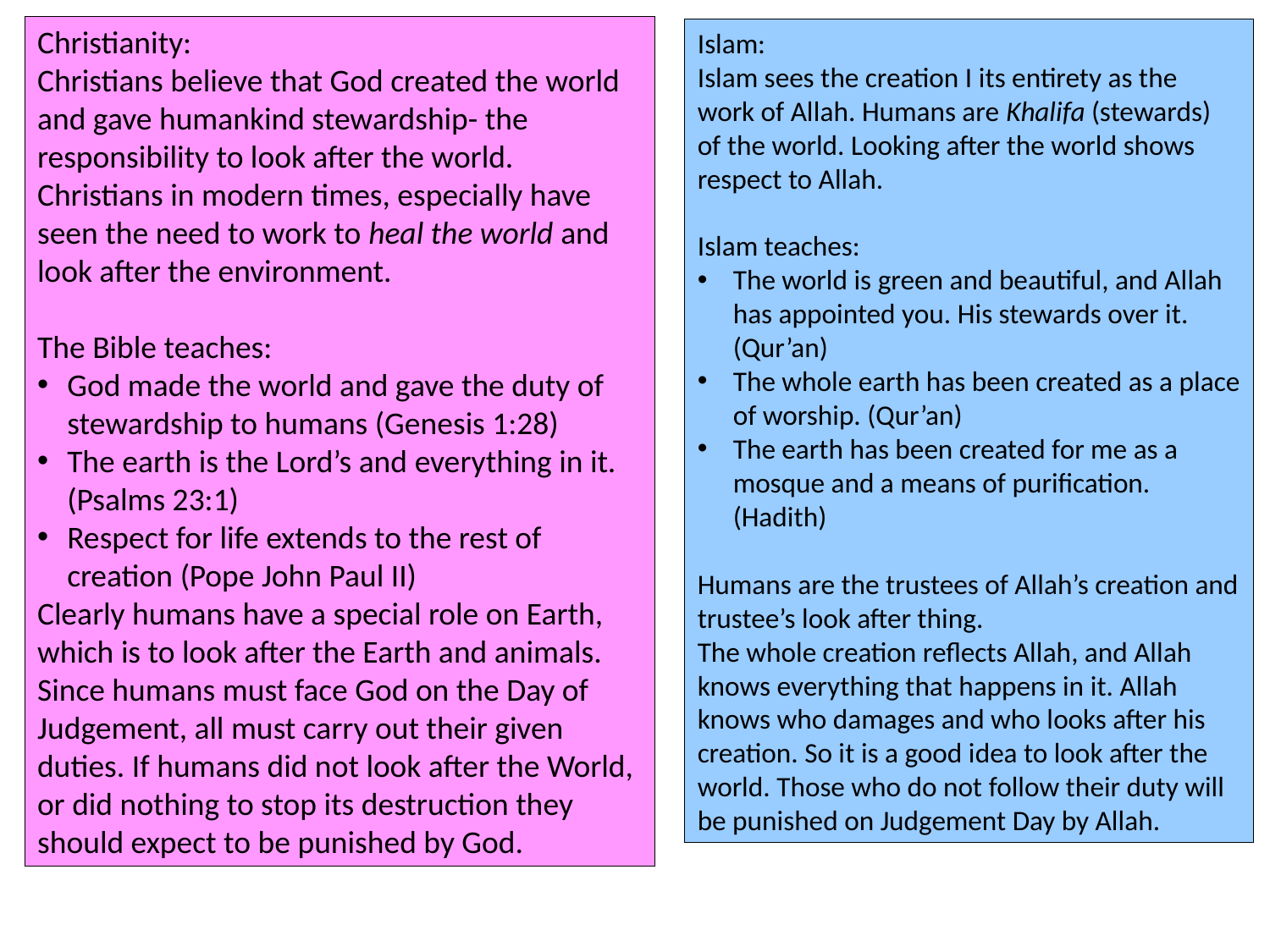

Christianity:
Christians believe that God created the world and gave humankind stewardship- the responsibility to look after the world. Christians in modern times, especially have seen the need to work to heal the world and look after the environment.

The Bible teaches:
God made the world and gave the duty of stewardship to humans (Genesis 1:28)
The earth is the Lord’s and everything in it. (Psalms 23:1)
Respect for life extends to the rest of creation (Pope John Paul II)
Clearly humans have a special role on Earth, which is to look after the Earth and animals.
Since humans must face God on the Day of Judgement, all must carry out their given duties. If humans did not look after the World, or did nothing to stop its destruction they should expect to be punished by God.
Islam:
Islam sees the creation I its entirety as the work of Allah. Humans are Khalifa (stewards) of the world. Looking after the world shows respect to Allah.

Islam teaches:
The world is green and beautiful, and Allah has appointed you. His stewards over it. (Qur’an)
The whole earth has been created as a place of worship. (Qur’an)
The earth has been created for me as a mosque and a means of purification. (Hadith)

Humans are the trustees of Allah’s creation and trustee’s look after thing.
The whole creation reflects Allah, and Allah knows everything that happens in it. Allah knows who damages and who looks after his creation. So it is a good idea to look after the world. Those who do not follow their duty will be punished on Judgement Day by Allah.